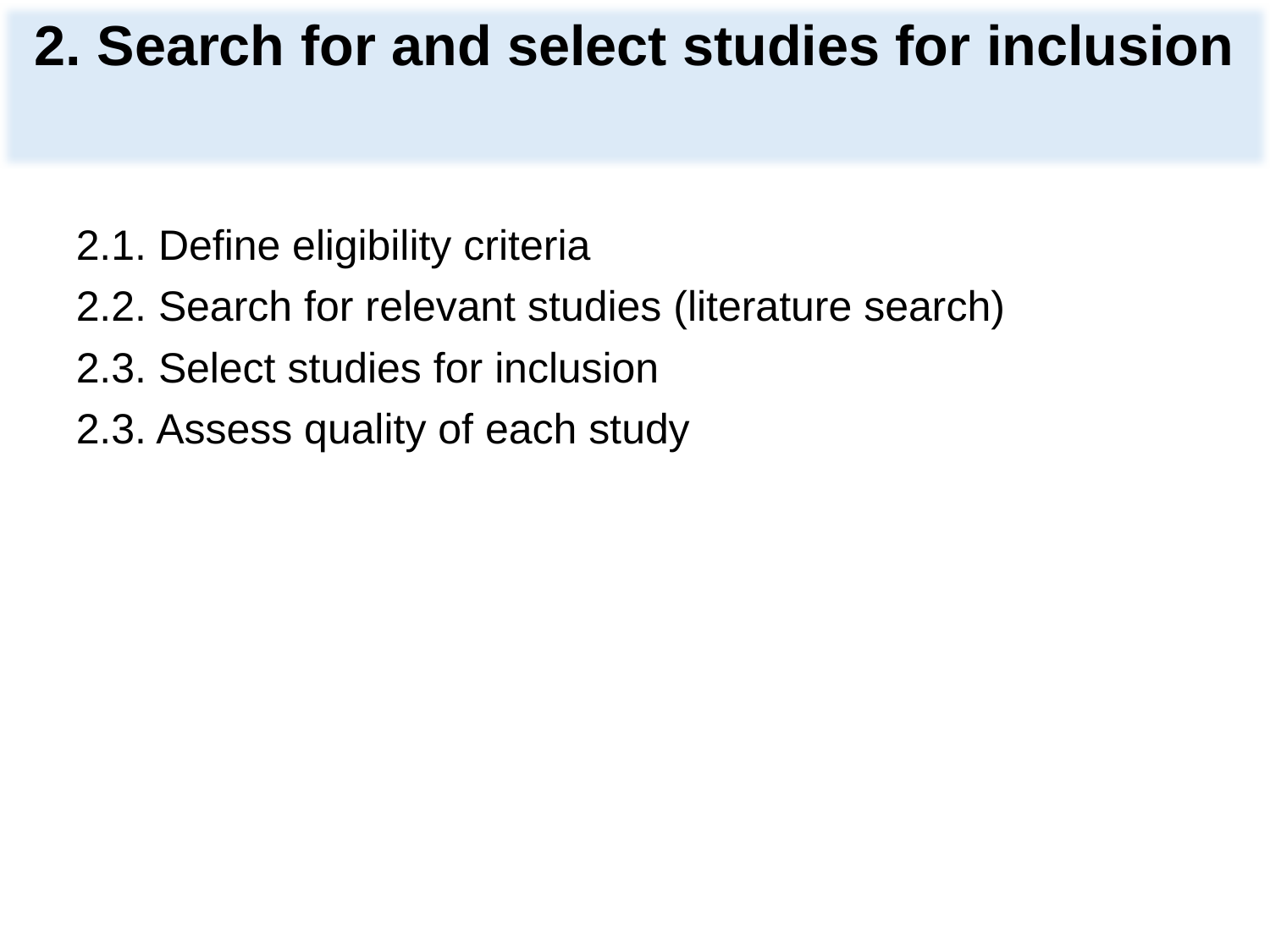

2. Search for and select studies for inclusion
2.1. Define eligibility criteria
2.2. Search for relevant studies (literature search)
2.3. Select studies for inclusion
2.3. Assess quality of each study